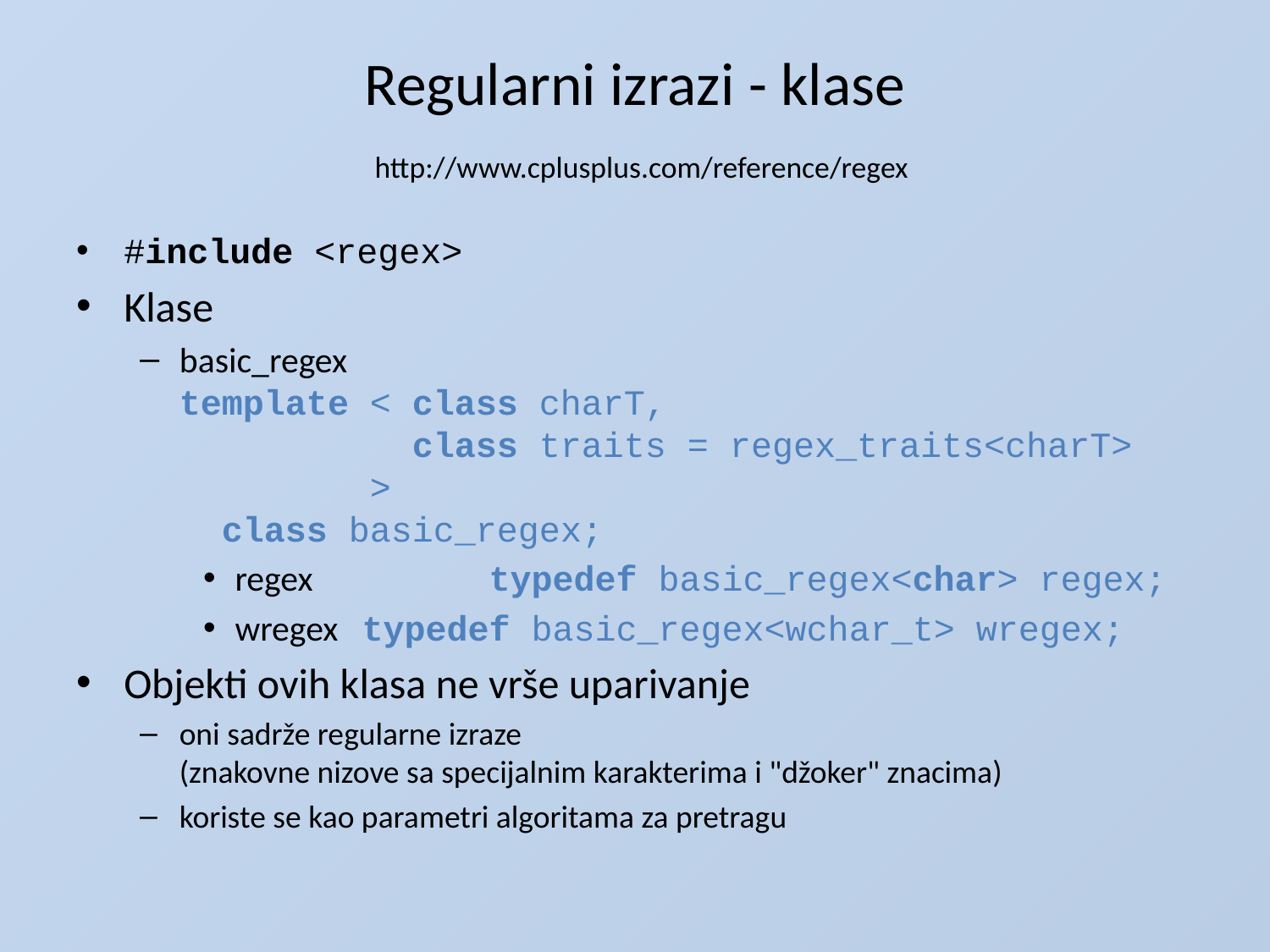

# Regularni izrazi - klase http://www.cplusplus.com/reference/regex
#include <regex>
Klase
basic_regex
template < class charT,
           class traits = regex_traits<charT>
         >
  class basic_regex;
regex 		typedef basic_regex<char> regex;
wregex 	typedef basic_regex<wchar_t> wregex;
Objekti ovih klasa ne vrše uparivanje
oni sadrže regularne izraze
(znakovne nizove sa specijalnim karakterima i "džoker" znacima)
koriste se kao parametri algoritama za pretragu